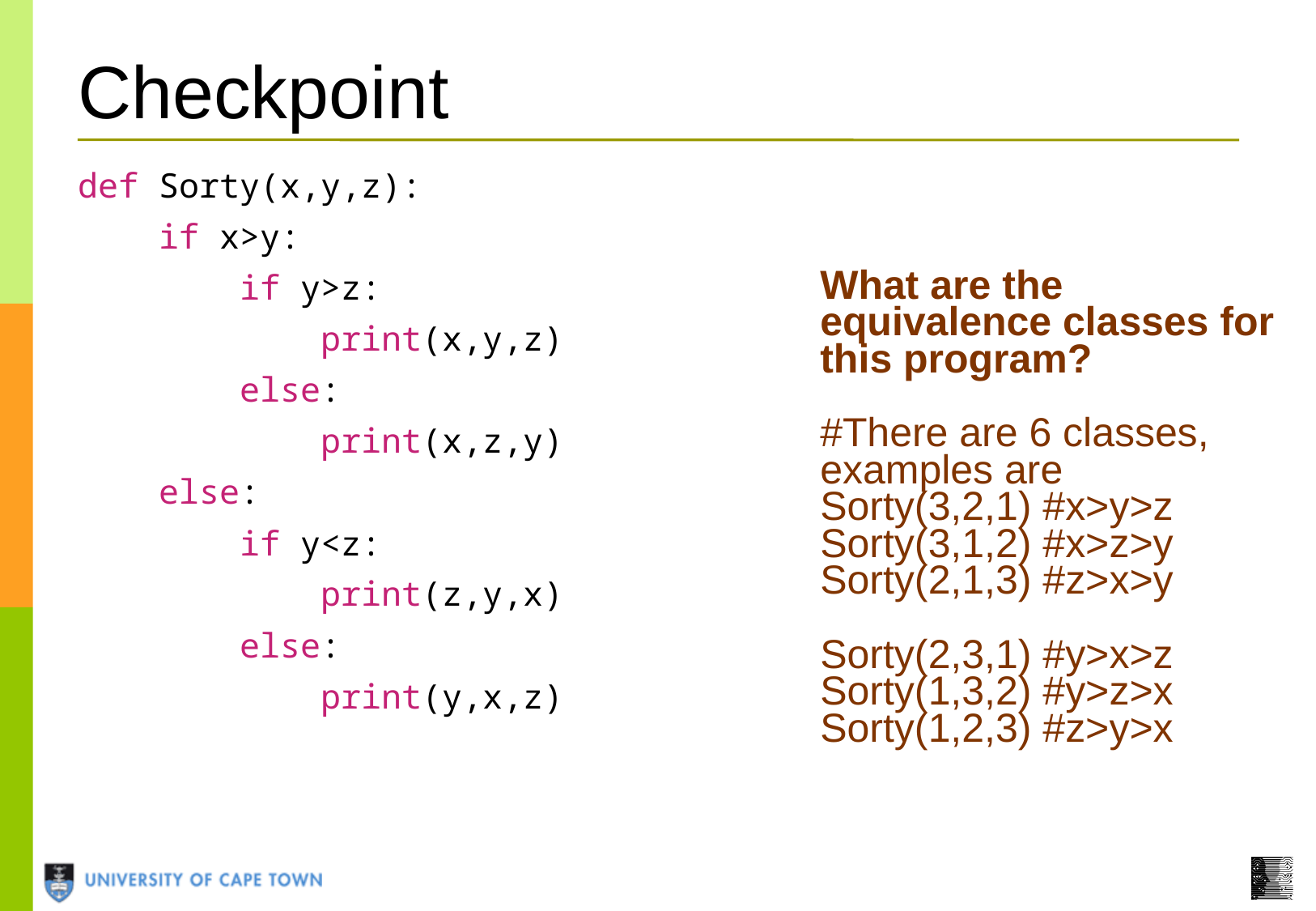

# Checkpoint
def Sorty(x,y,z):
    if x>y:
        if y>z:
            print(x,y,z)
        else:
            print(x,z,y)
    else:
        if y<z:
            print(z,y,x)
        else:
            print(y,x,z)

What are the equivalence classes for this program?

#There are 6 classes, examples are
Sorty(3,2,1) #x>y>z
Sorty(3,1,2) #x>z>y
Sorty(2,1,3) #z>x>y

Sorty(2,3,1) #y>x>z
Sorty(1,3,2) #y>z>x
Sorty(1,2,3) #z>y>x